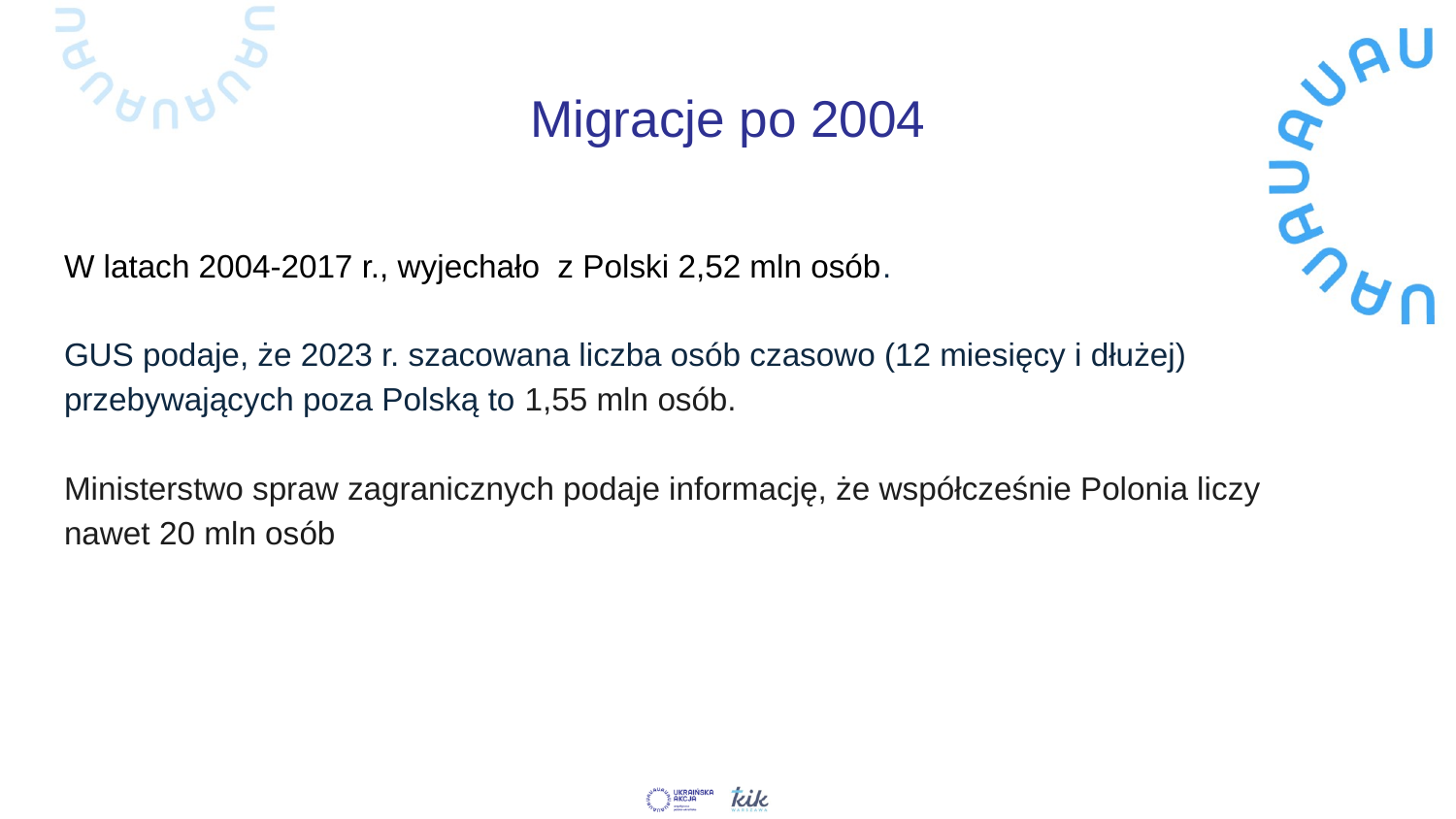

# Migracje po 2004
W latach 2004-2017 r., wyjechało  z Polski 2,52 mln osób.

GUS podaje, że 2023 r. szacowana liczba osób czasowo (12 miesięcy i dłużej) przebywających poza Polską to 1,55 mln osób.

Ministerstwo spraw zagranicznych podaje informację, że współcześnie Polonia liczy nawet 20 mln osób